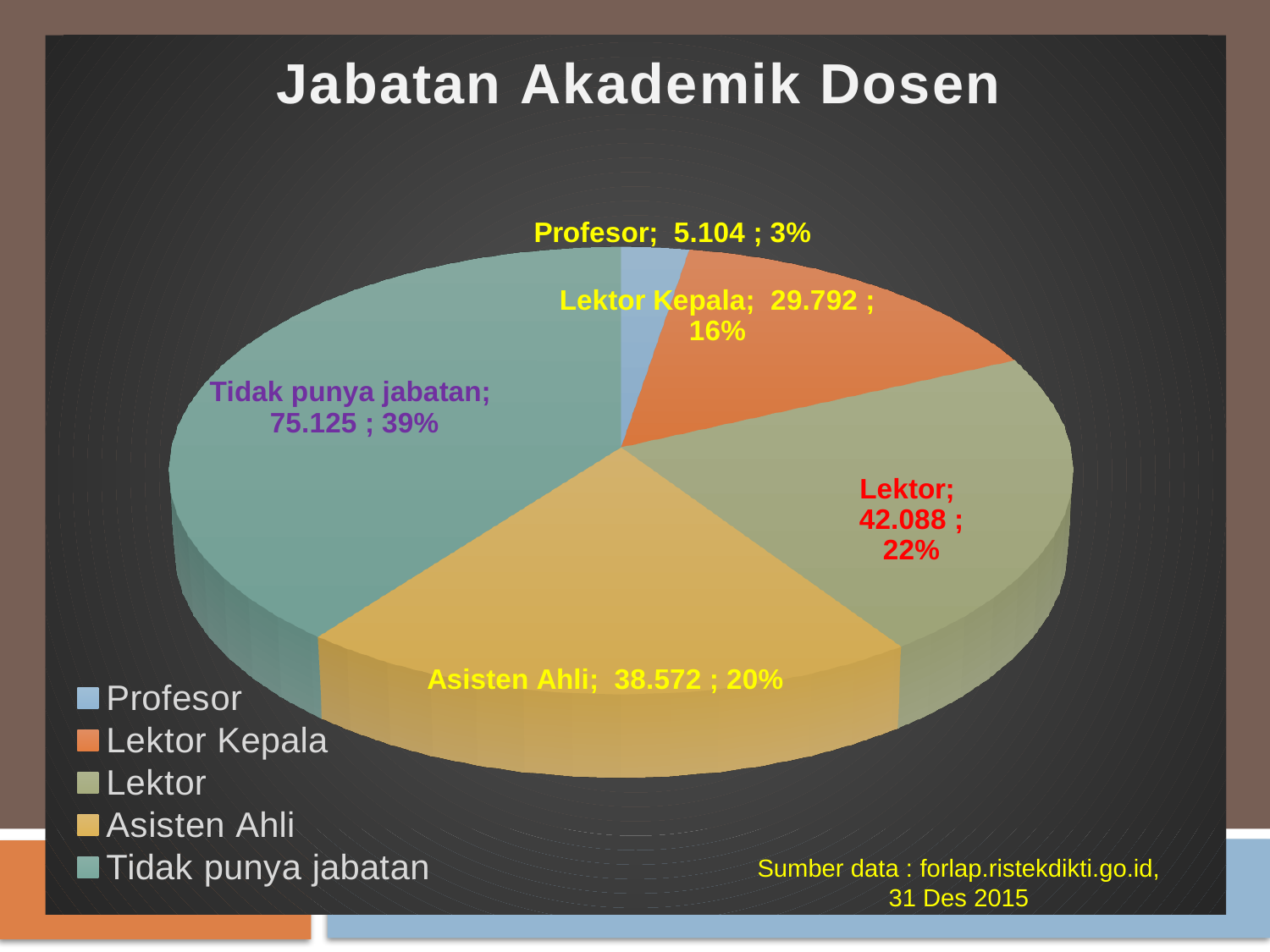

[unsupported chart]

Sumber data : forlap.ristekdikti.go.id,
31 Des 2015